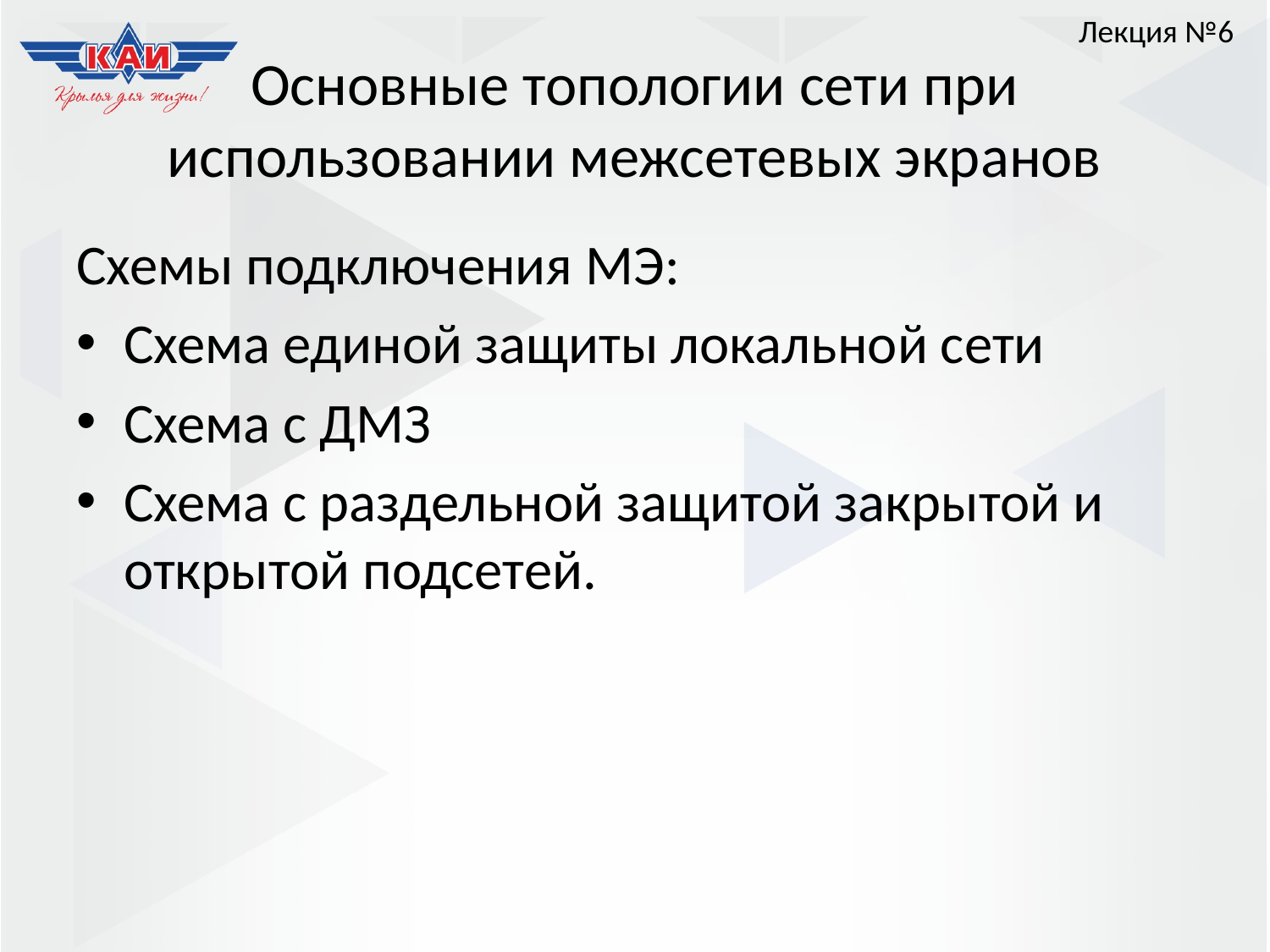

Лекция №6
# Основные топологии сети при использовании межсетевых экранов
Схемы подключения МЭ:
Схема единой защиты локальной сети
Схема с ДМЗ
Схема с раздельной защитой закрытой и открытой подсетей.